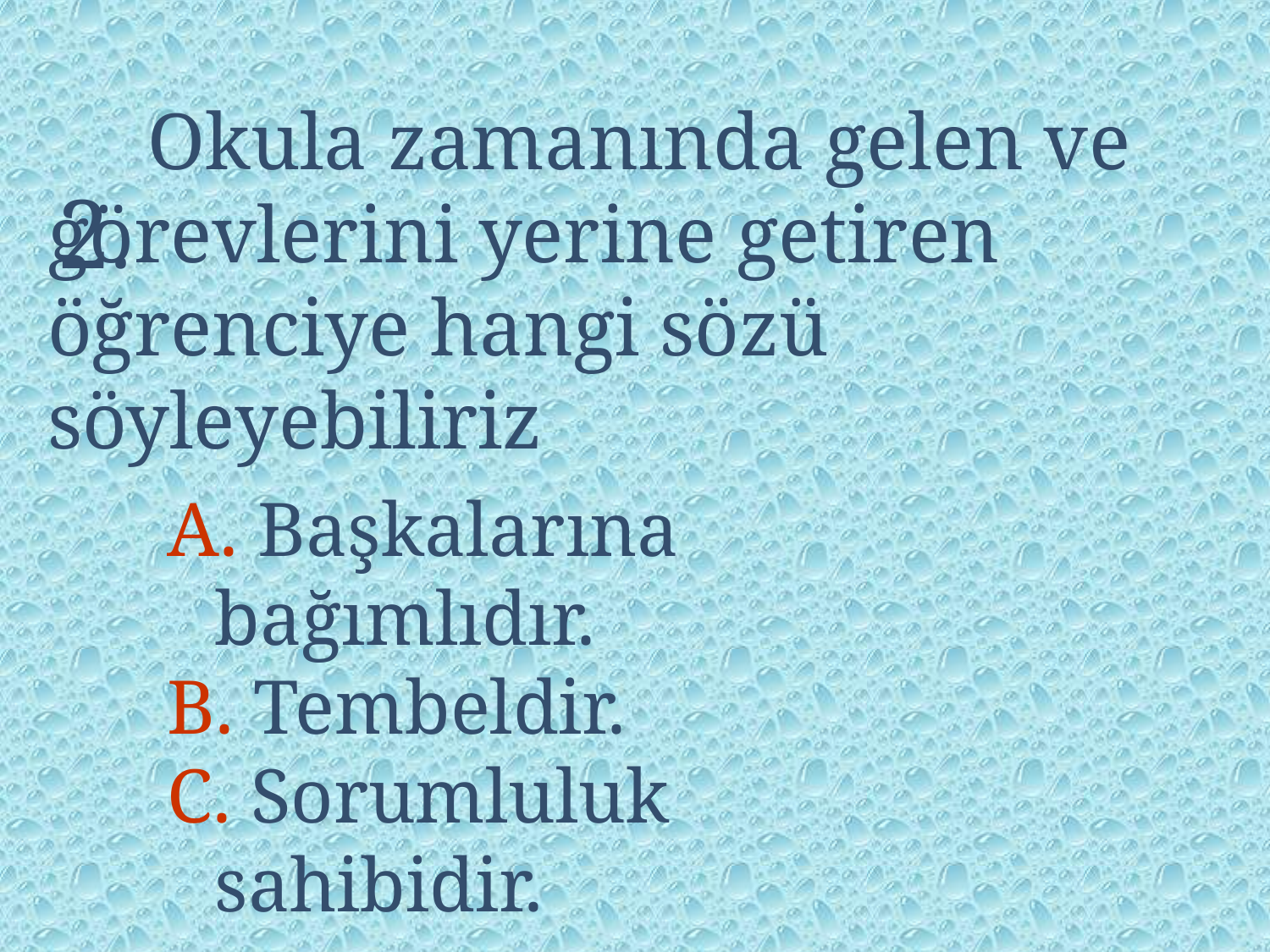

2.
     Okula zamanında gelen ve görevlerini yerine getiren öğrenciye hangi sözü söyleyebiliriz
A. Başkalarına bağımlıdır.
B. Tembeldir.
C. Sorumluluk sahibidir.